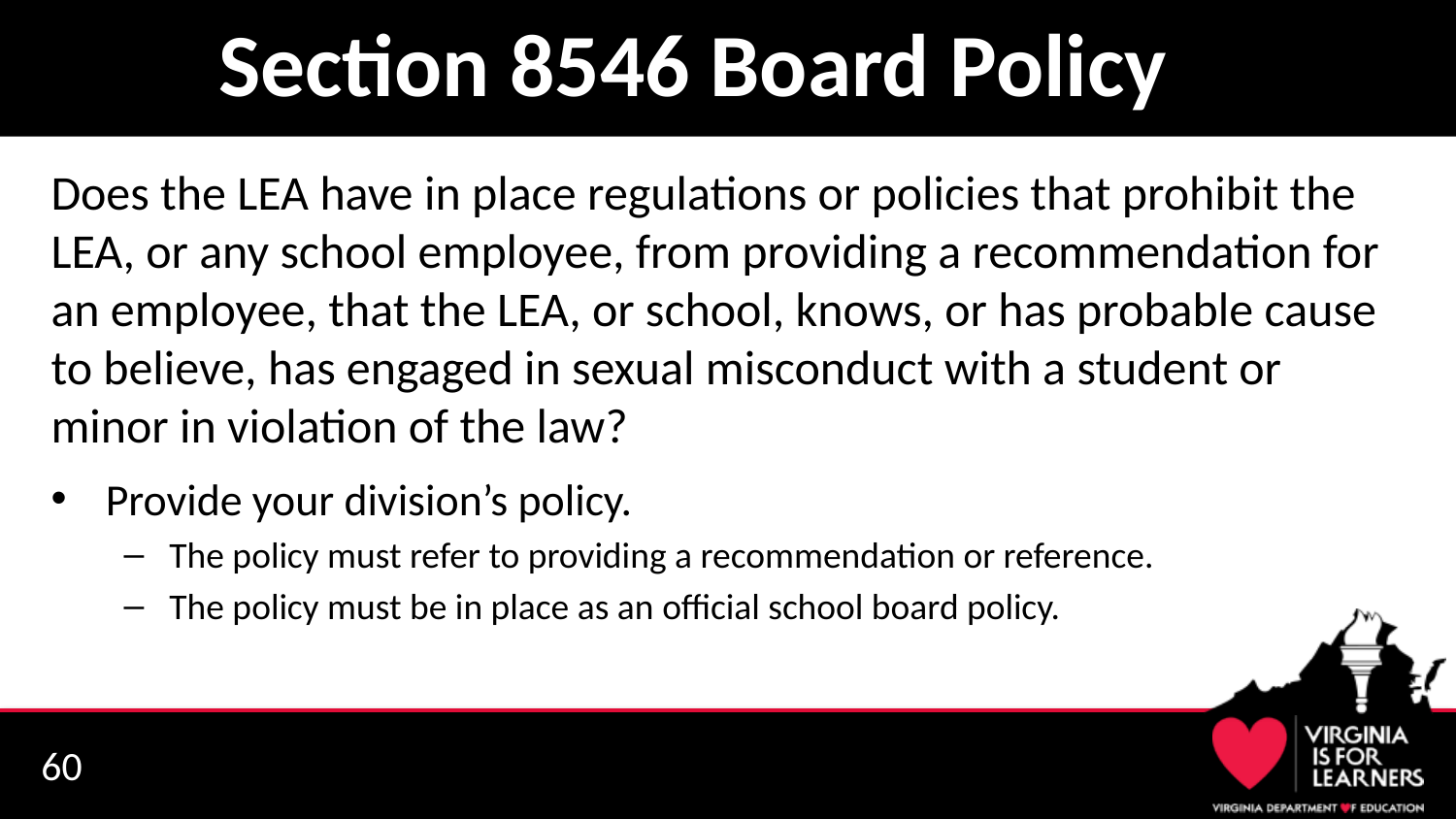

# Section 8546 Board Policy
Does the LEA have in place regulations or policies that prohibit the LEA, or any school employee, from providing a recommendation for an employee, that the LEA, or school, knows, or has probable cause to believe, has engaged in sexual misconduct with a student or minor in violation of the law?
Provide your division’s policy.
The policy must refer to providing a recommendation or reference.
The policy must be in place as an official school board policy.